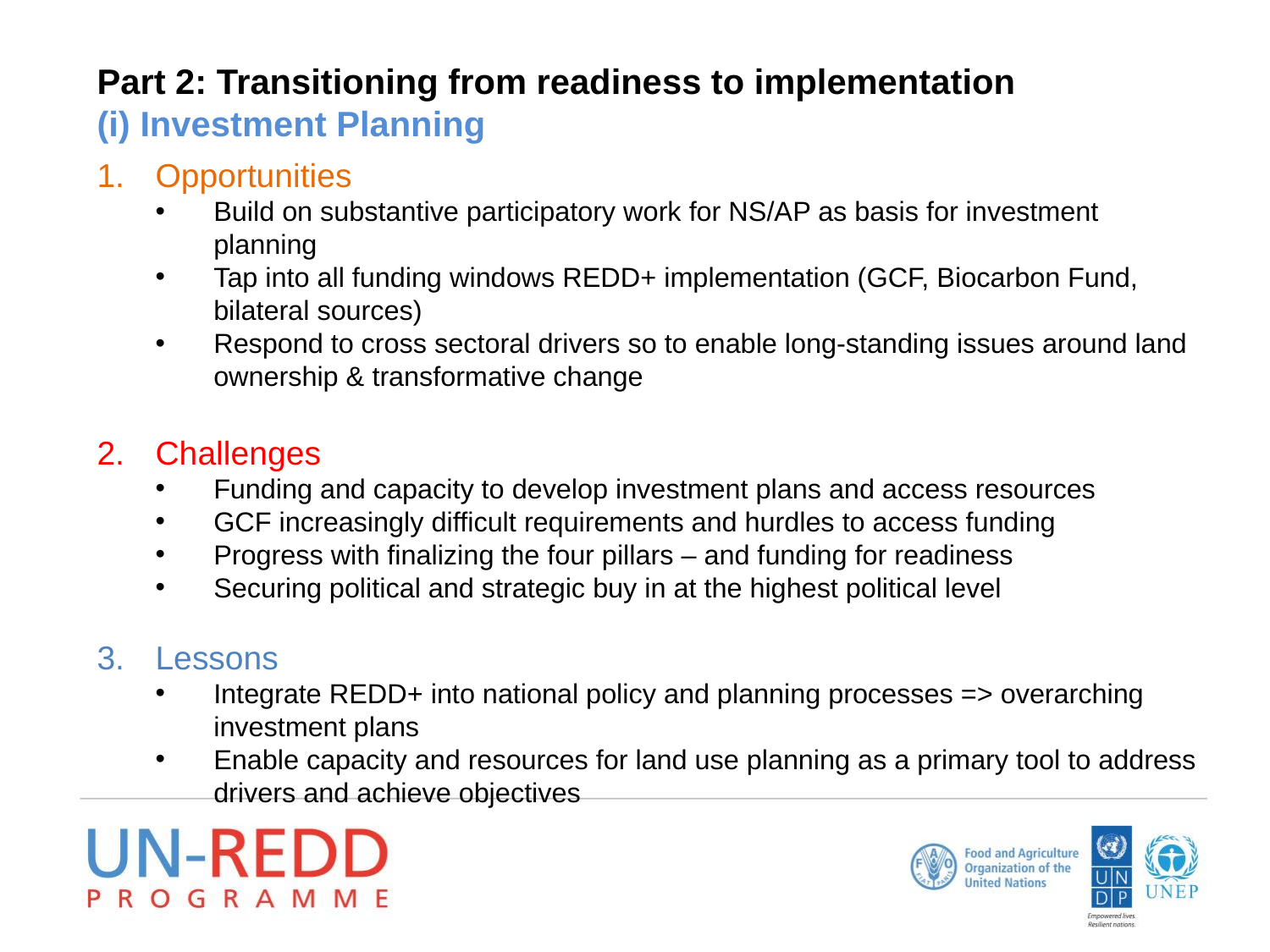

Part 2: Transitioning from readiness to implementation
(i) Investment Planning
Opportunities
Build on substantive participatory work for NS/AP as basis for investment planning
Tap into all funding windows REDD+ implementation (GCF, Biocarbon Fund, bilateral sources)
Respond to cross sectoral drivers so to enable long-standing issues around land ownership & transformative change

Challenges
Funding and capacity to develop investment plans and access resources
GCF increasingly difficult requirements and hurdles to access funding
Progress with finalizing the four pillars – and funding for readiness
Securing political and strategic buy in at the highest political level

Lessons
Integrate REDD+ into national policy and planning processes => overarching investment plans
Enable capacity and resources for land use planning as a primary tool to address drivers and achieve objectives